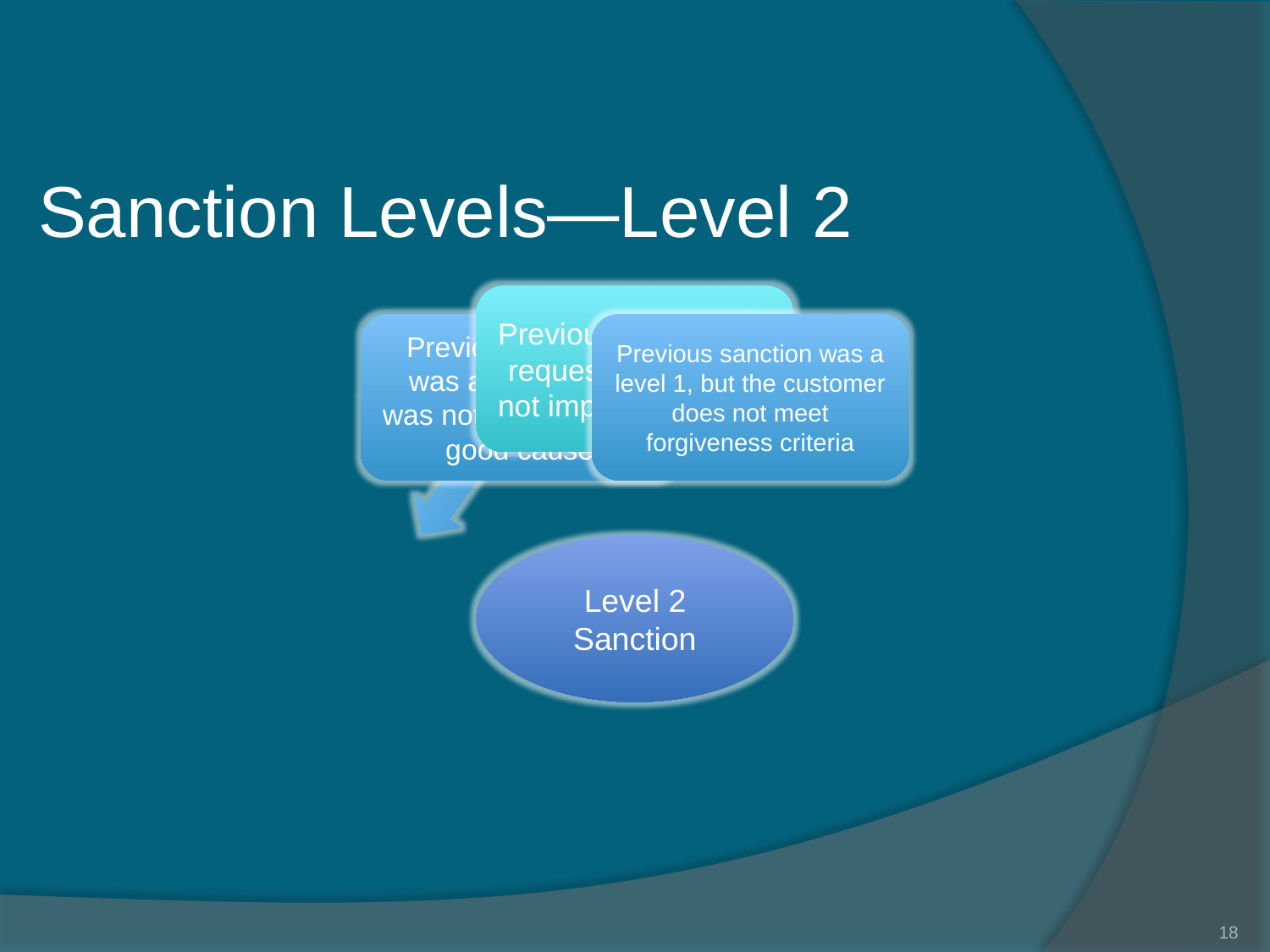

# Sanction Levels—Level 2
Level 2 Sanction
18